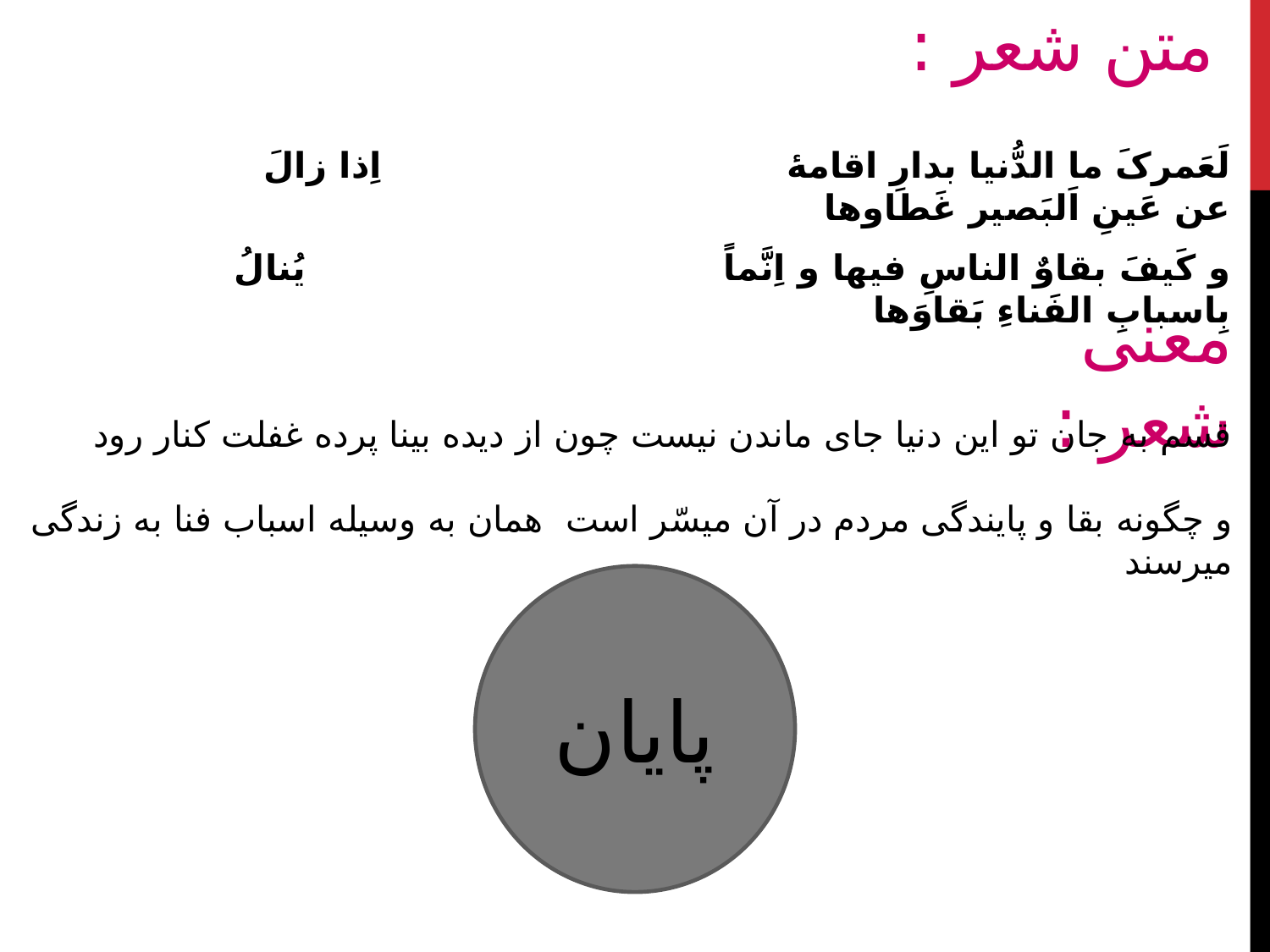

# متن شعر :
لَعَمرکَ ما الدُّنیا بدارِ اقامۀ                                 اِذا زالَ عن عَینِ اَلبَصیر غَطاوها
و کَیفَ بقاوٌ الناسِ فیها و اِنَّماً                                  یُنالُ بِاسبابِ الفَناءِ بَقاوَها
معنی شعر :
قسم به جان تو این دنیا جای ماندن نیست چون از دیده بینا پرده غفلت کنار رود

و چگونه بقا و پایندگی مردم در آن میسّر است  همان به وسیله اسباب فنا به زندگی میرسند
پایان